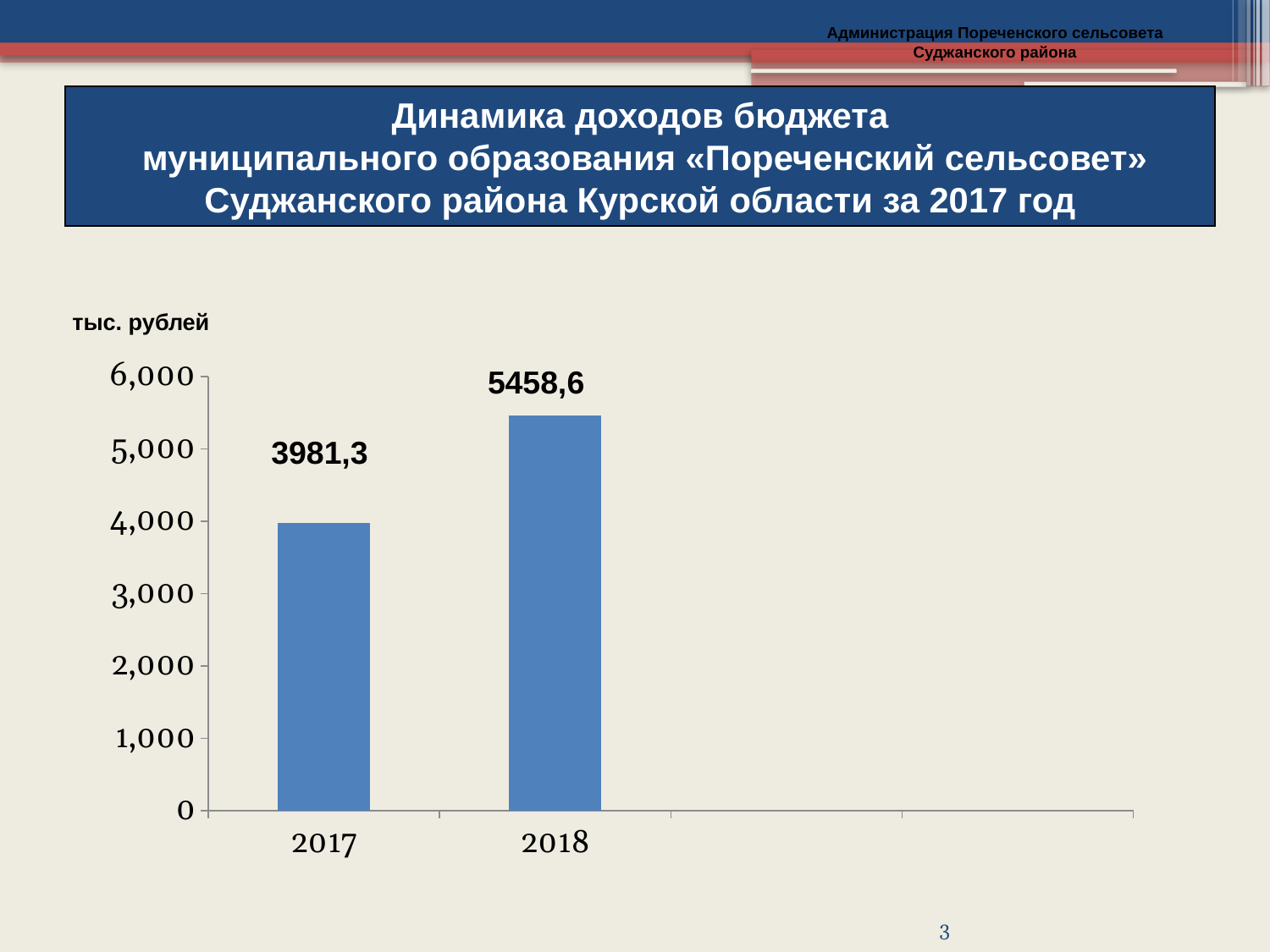

Администрация Пореченского сельсовета Суджанского района
Динамика доходов бюджета
 муниципального образования «Пореченский сельсовет»
Суджанского района Курской области за 2017 год
тыс. рублей

### Chart

| Category | Бюджет Боковского сельского поселения |  |
|---|---|---|
| 2017 | 3981.3 | None |
| 2018 | 5458.6 | None |
|  | None | None |
|  | None | None |
5458,6
3981,3
3